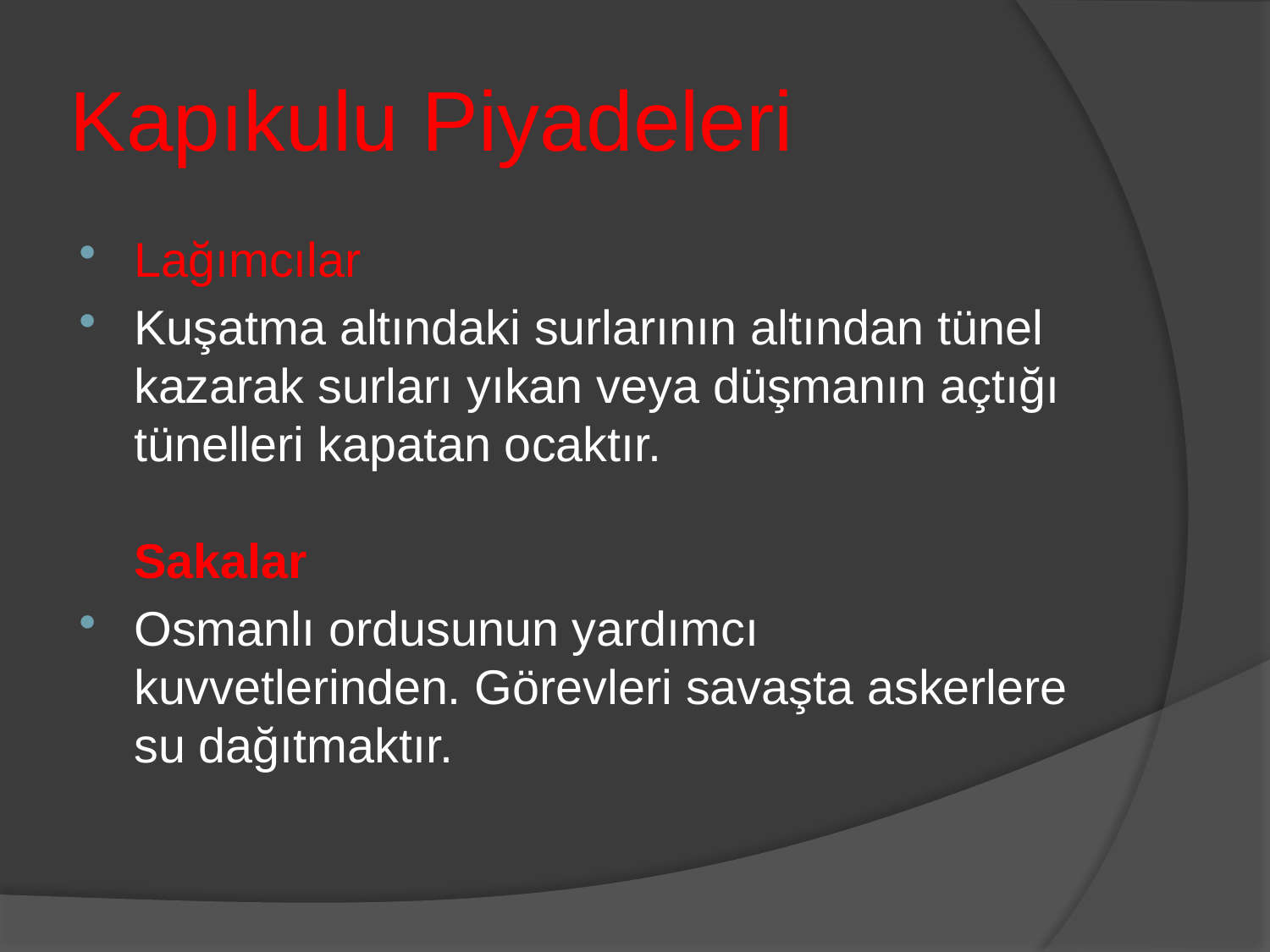

# Kapıkulu Piyadeleri
Lağımcılar
Kuşatma altındaki surlarının altından tünel kazarak surları yıkan veya düşmanın açtığı tünelleri kapatan ocaktır. 
Sakalar
Osmanlı ordusunun yardımcı kuvvetlerinden. Görevleri savaşta askerlere su dağıtmaktır.